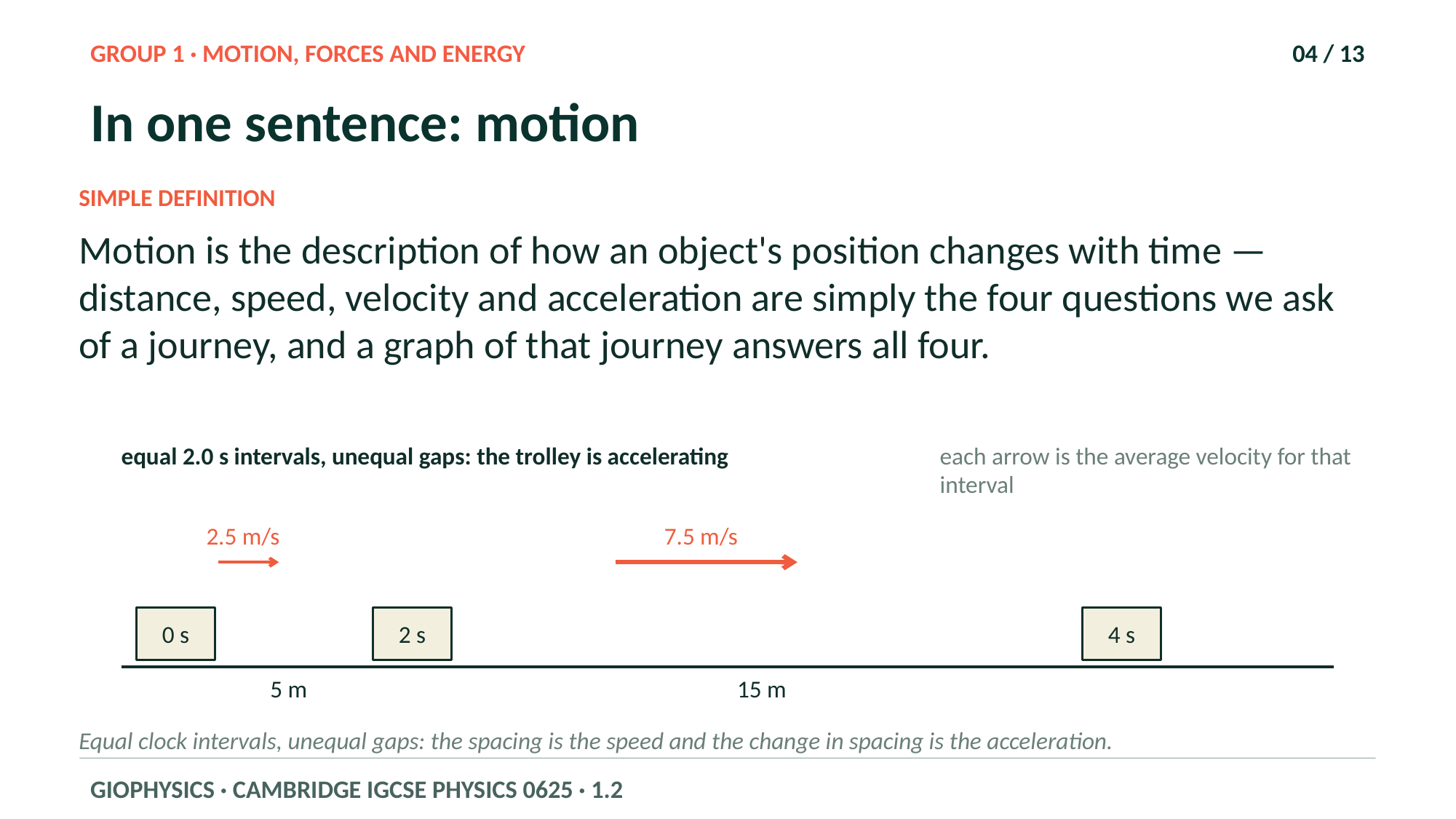

GROUP 1 · MOTION, FORCES AND ENERGY
04 / 13
In one sentence: motion
SIMPLE DEFINITION
Motion is the description of how an object's position changes with time — distance, speed, velocity and acceleration are simply the four questions we ask of a journey, and a graph of that journey answers all four.
equal 2.0 s intervals, unequal gaps: the trolley is accelerating
each arrow is the average velocity for that interval
2.5 m/s
7.5 m/s
0 s
2 s
4 s
5 m
15 m
Equal clock intervals, unequal gaps: the spacing is the speed and the change in spacing is the acceleration.

GIOPHYSICS · CAMBRIDGE IGCSE PHYSICS 0625 · 1.2